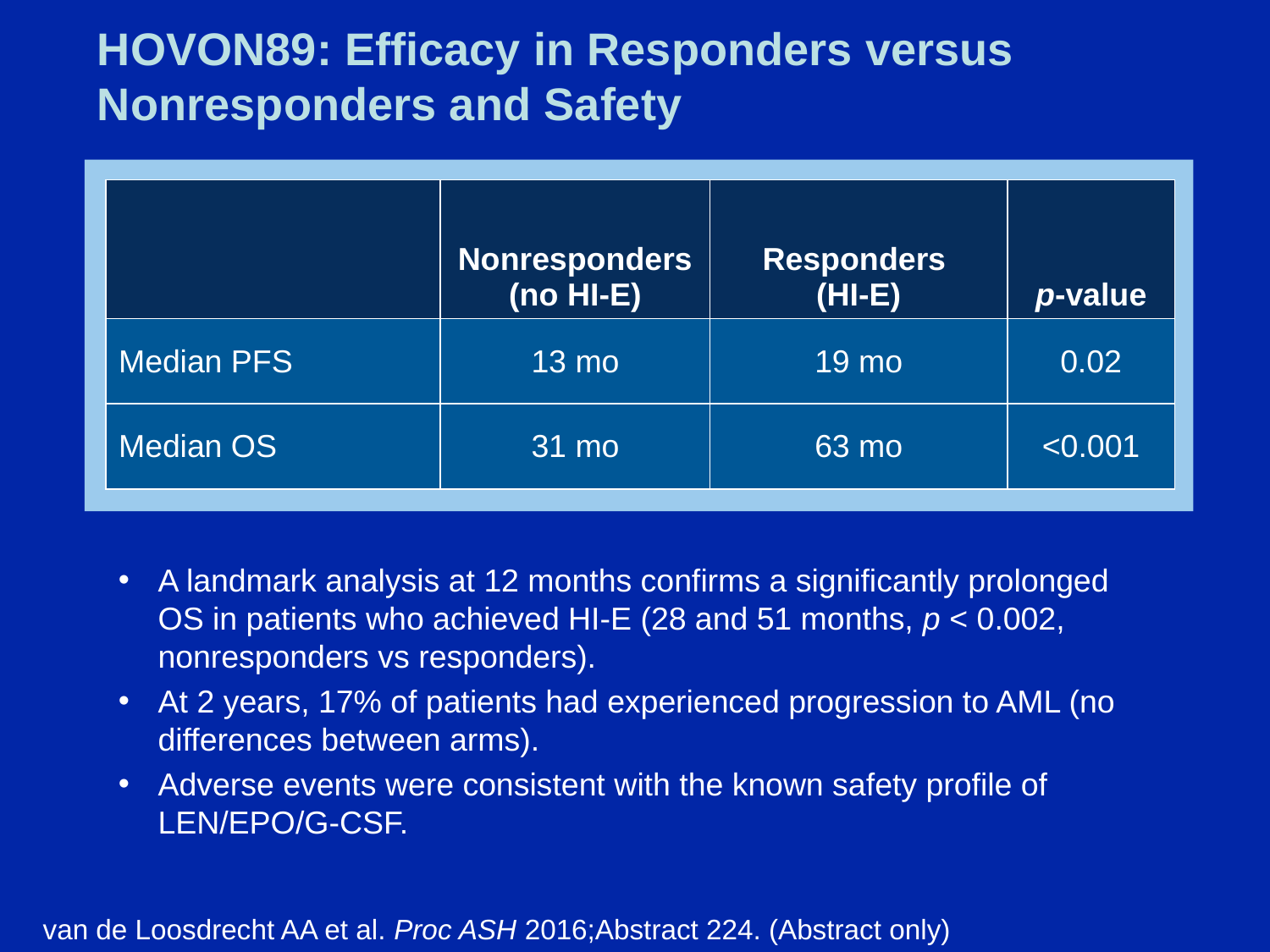

# HOVON89: Efficacy in Responders versus Nonresponders and Safety

|  | Nonresponders (no HI-E) | Responders (HI-E) | p-value |
| --- | --- | --- | --- |
| Median PFS | 13 mo | 19 mo | 0.02 |
| Median OS | 31 mo | 63 mo | <0.001 |
A landmark analysis at 12 months confirms a significantly prolonged OS in patients who achieved HI-E (28 and 51 months, p < 0.002, nonresponders vs responders).
At 2 years, 17% of patients had experienced progression to AML (no differences between arms).
Adverse events were consistent with the known safety profile of LEN/EPO/G-CSF.
van de Loosdrecht AA et al. Proc ASH 2016;Abstract 224. (Abstract only)